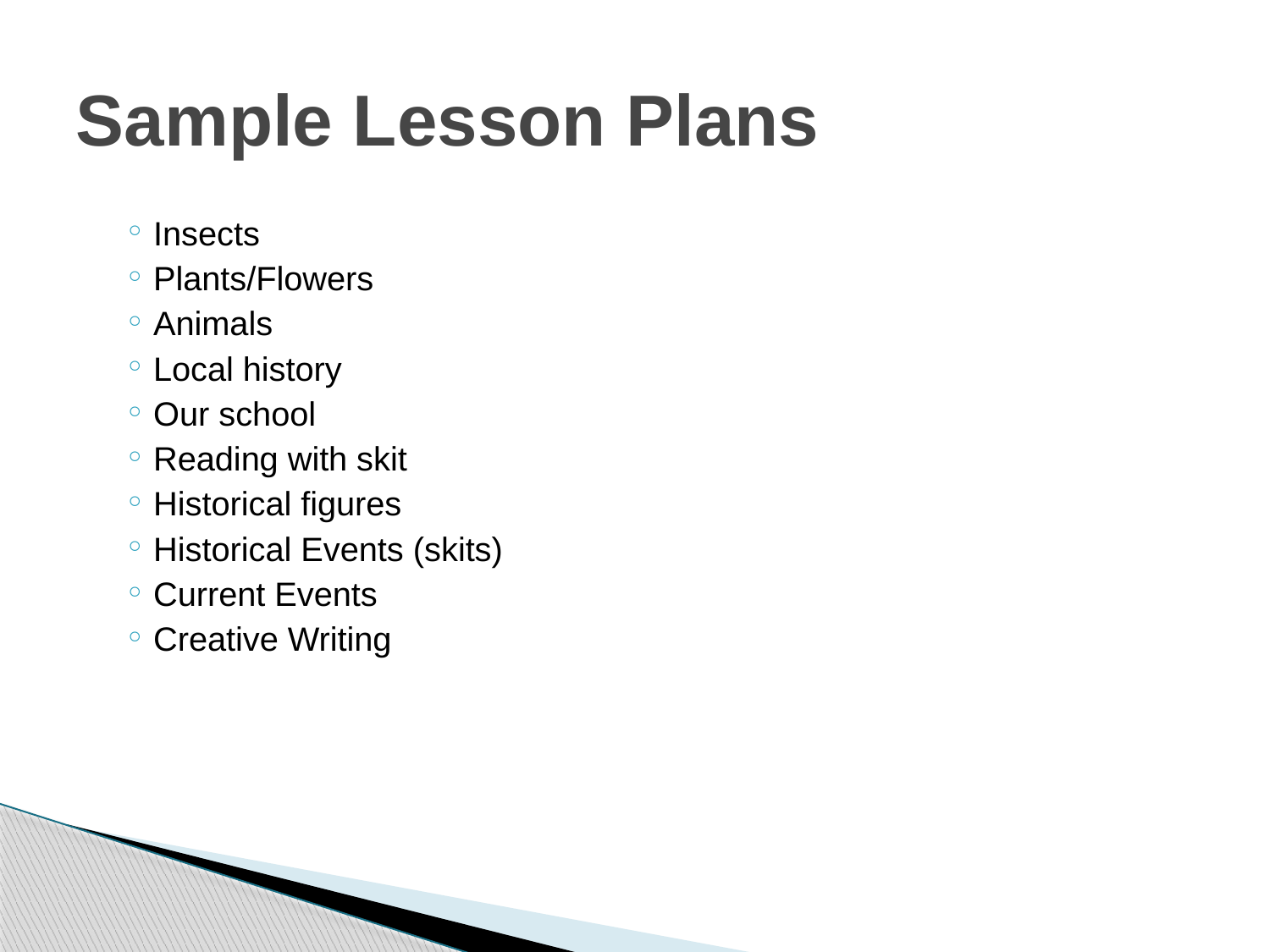

# Sample Lesson Plans
Insects
Plants/Flowers
Animals
Local history
Our school
Reading with skit
Historical figures
Historical Events (skits)
Current Events
Creative Writing